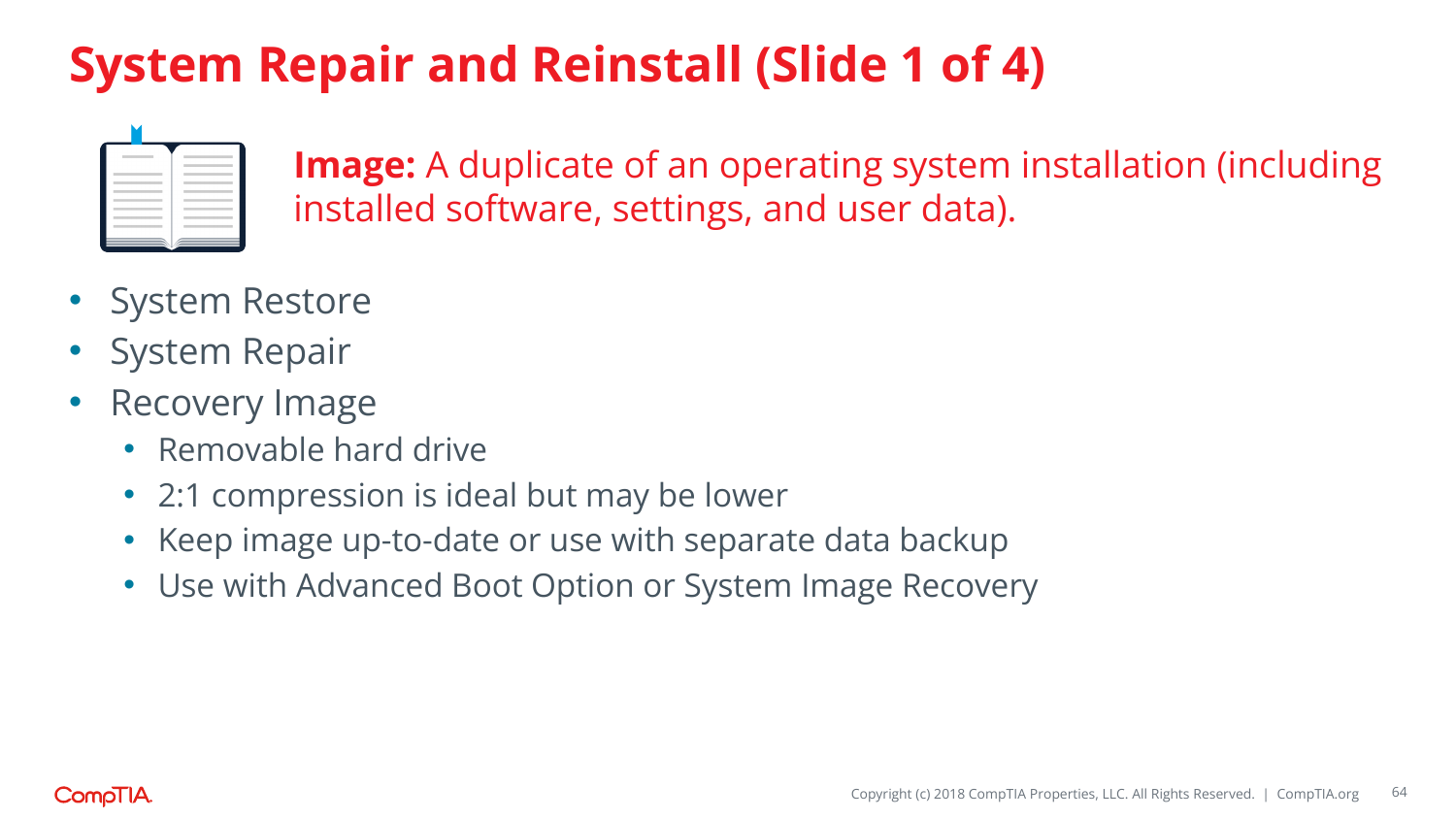

# System Repair and Reinstall (Slide 1 of 4)
Image: A duplicate of an operating system installation (including installed software, settings, and user data).
System Restore
System Repair
Recovery Image
Removable hard drive
2:1 compression is ideal but may be lower
Keep image up-to-date or use with separate data backup
Use with Advanced Boot Option or System Image Recovery

64